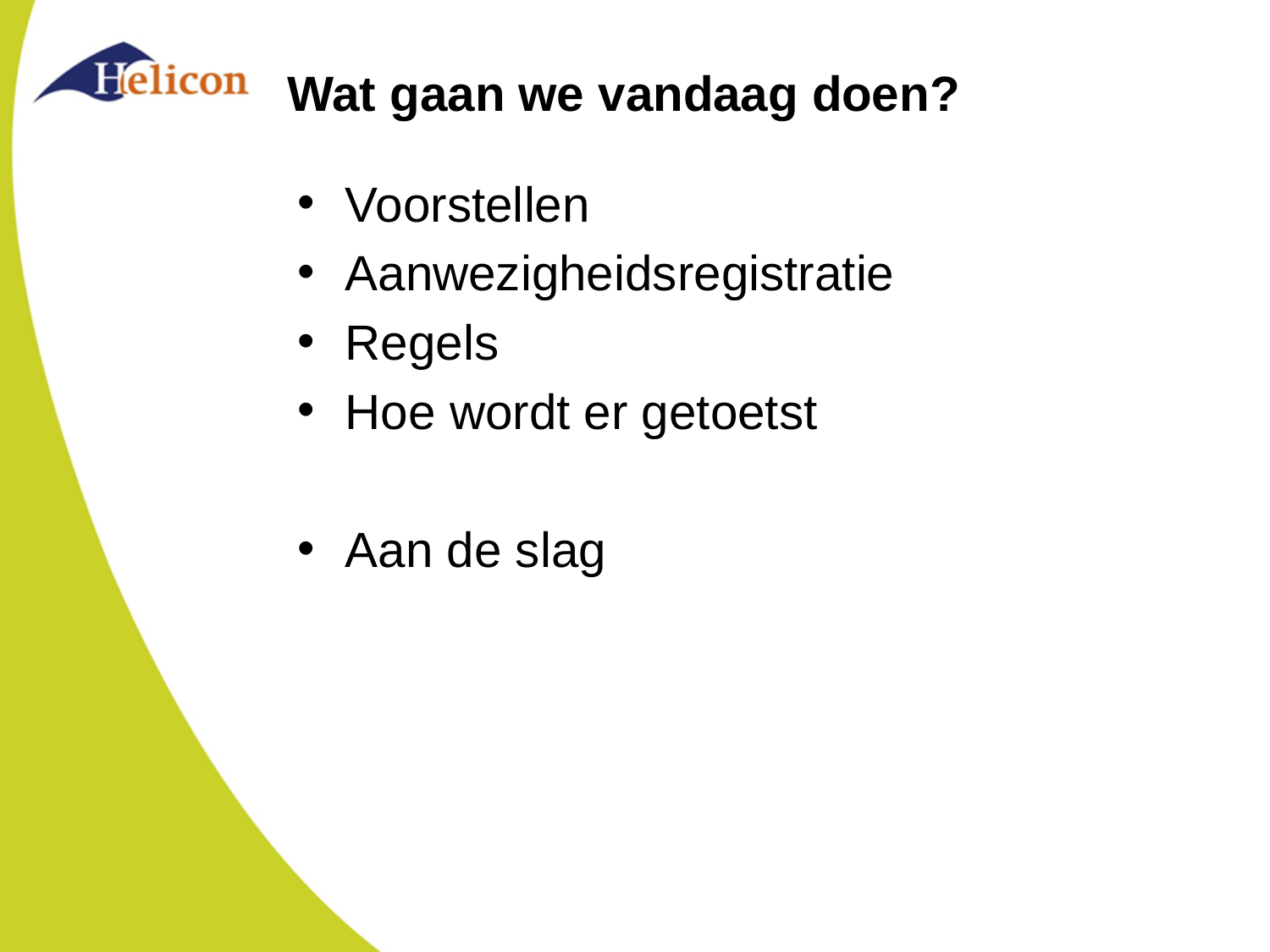

# Wat gaan we vandaag doen?
Voorstellen
Aanwezigheidsregistratie
Regels
Hoe wordt er getoetst

Aan de slag